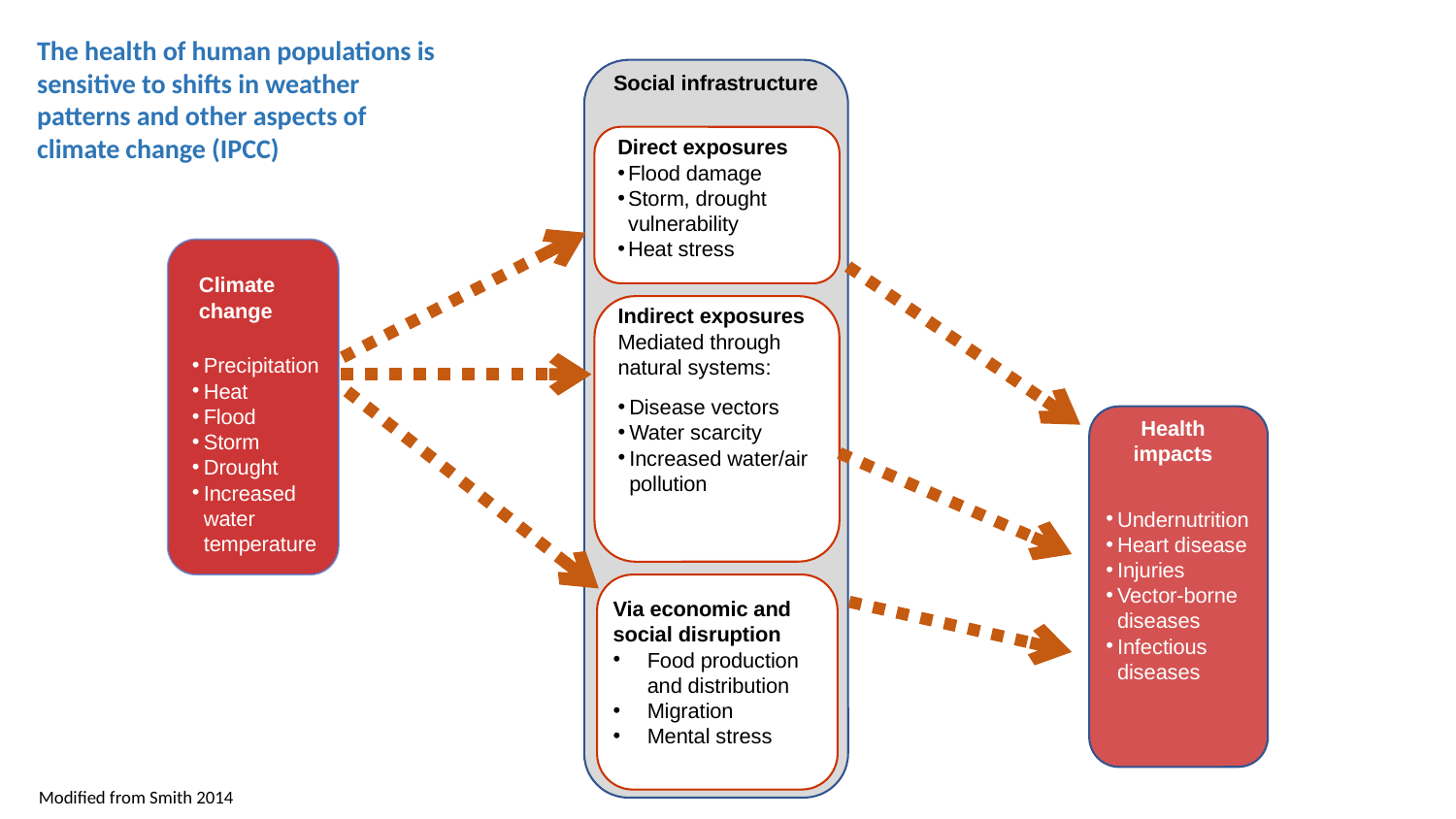

Pathways of climate change  and human health
The health of human populations is sensitive to shifts in weather patterns and other aspects of climate change (IPCC)

Social infrastructure
Social
Infrastructure

Direct exposures
Flood damage
Storm, drought vulnerability
Heat stress

Direct exposures:
Flood damage
Storm vulnerability
Heat stress

Climate change
Indirect exposures
Mediated through natural systems:

Disease vectors
Water scarcity
Increased water/air pollution

Indirect exposures:
Mediated  through
natural systems:
Allergens;
Disease vectors,
Increase water/air
   pollution
Precipitation
Heat
Flood
Storm
Drought
Increased water temperature

Health impacts
Undernutrition
Heart disease
Injuries
Vector-borne diseases
Infectious diseases

Economic and
social
disruption:
Food production/
distribution
Mental stress

Via economic and social disruption
Food production and distribution
Migration
Mental stress
Modified from Smith 2014